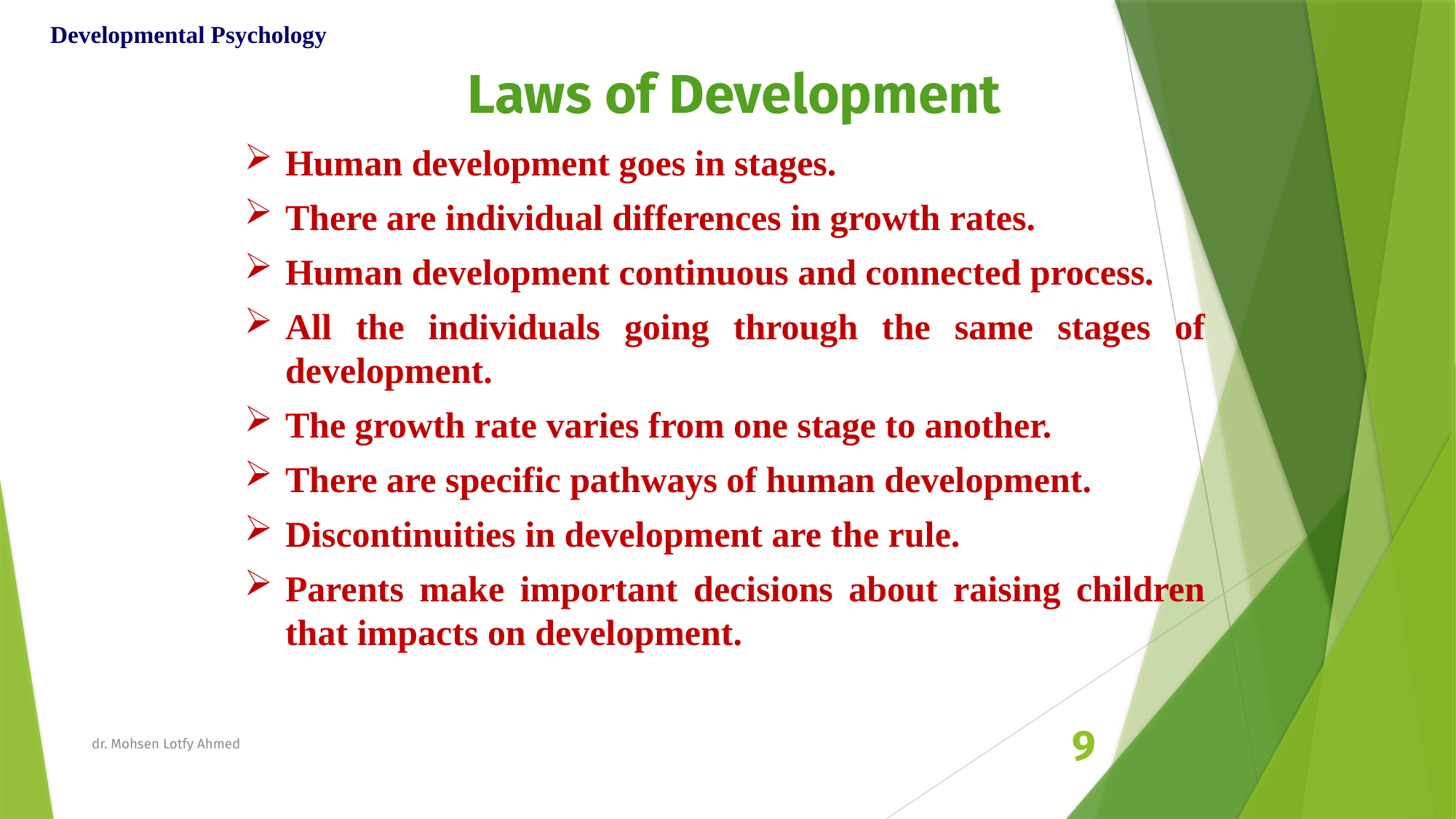

Developmental Psychology
Laws of Development
Human development goes in stages.
There are individual differences in growth rates.
Human development continuous and connected process.
All the individuals going through the same stages of development.
The growth rate varies from one stage to another.
There are specific pathways of human development.
Discontinuities in development are the rule.
Parents make important decisions about raising children that impacts on development.

dr. Mohsen Lotfy Ahmed
9